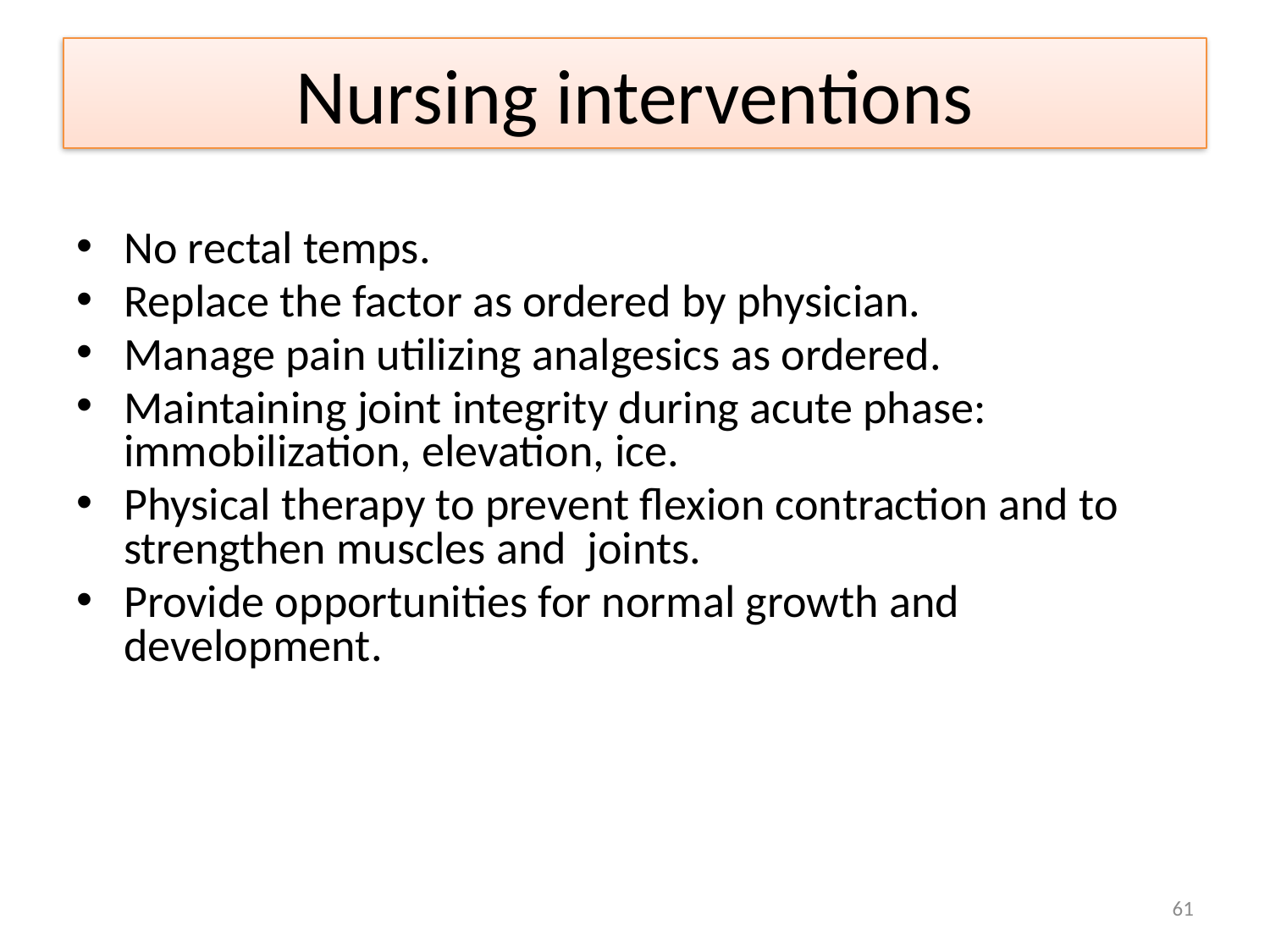

# Nursing interventions
No rectal temps.
Replace the factor as ordered by physician.
Manage pain utilizing analgesics as ordered.
Maintaining joint integrity during acute phase: immobilization, elevation, ice.
Physical therapy to prevent flexion contraction and to strengthen muscles and  joints.
Provide opportunities for normal growth and development.
61